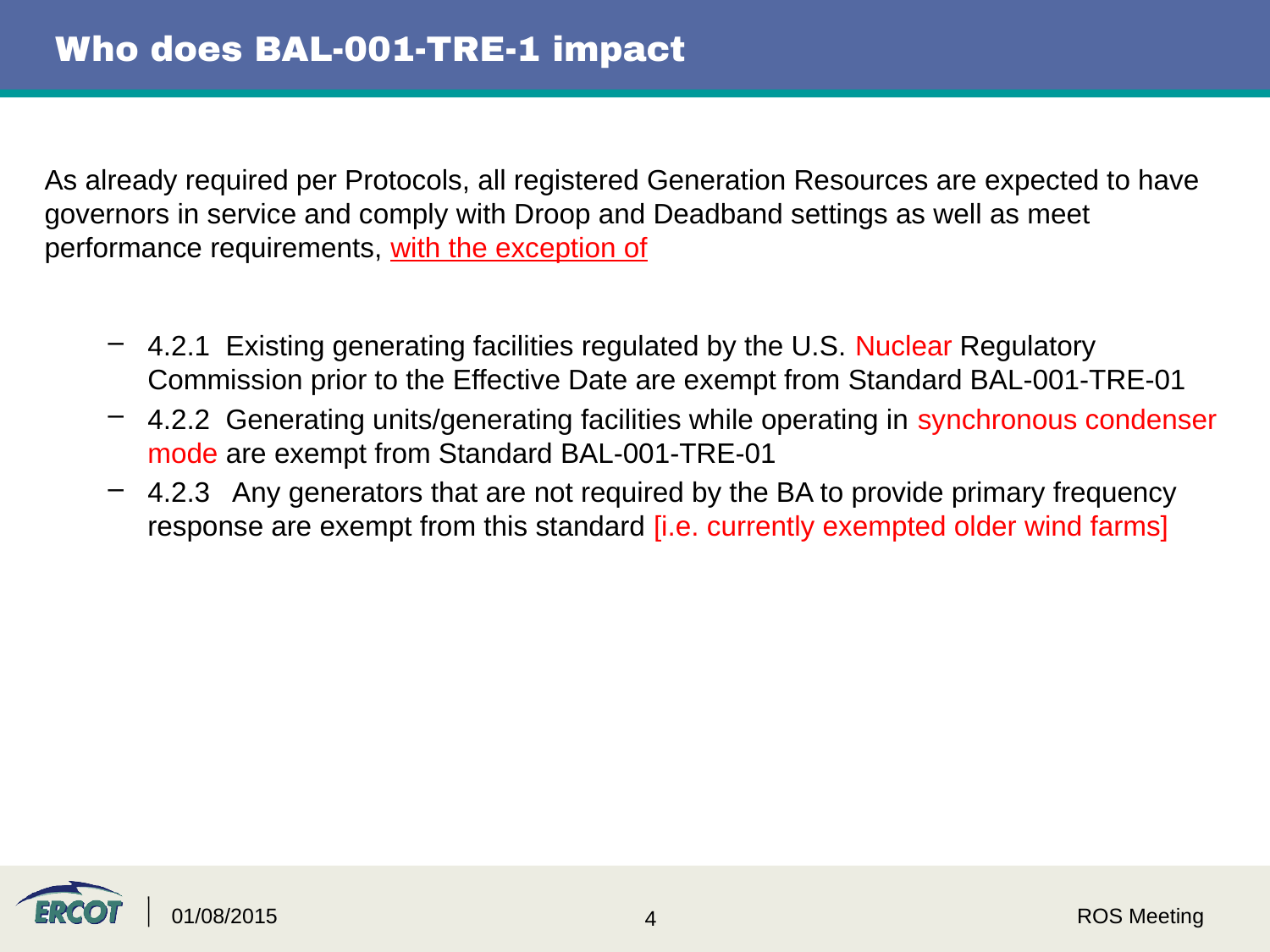

# Who does BAL-001-TRE-1 impact

As already required per Protocols, all registered Generation Resources are expected to have governors in service and comply with Droop and Deadband settings as well as meet performance requirements, with the exception of

4.2.1  Existing generating facilities regulated by the U.S. Nuclear Regulatory Commission prior to the Effective Date are exempt from Standard BAL-001-TRE-01
4.2.2  Generating units/generating facilities while operating in synchronous condenser mode are exempt from Standard BAL-001-TRE-01
4.2.3   Any generators that are not required by the BA to provide primary frequency response are exempt from this standard [i.e. currently exempted older wind farms]

01/08/2015
ROS Meeting